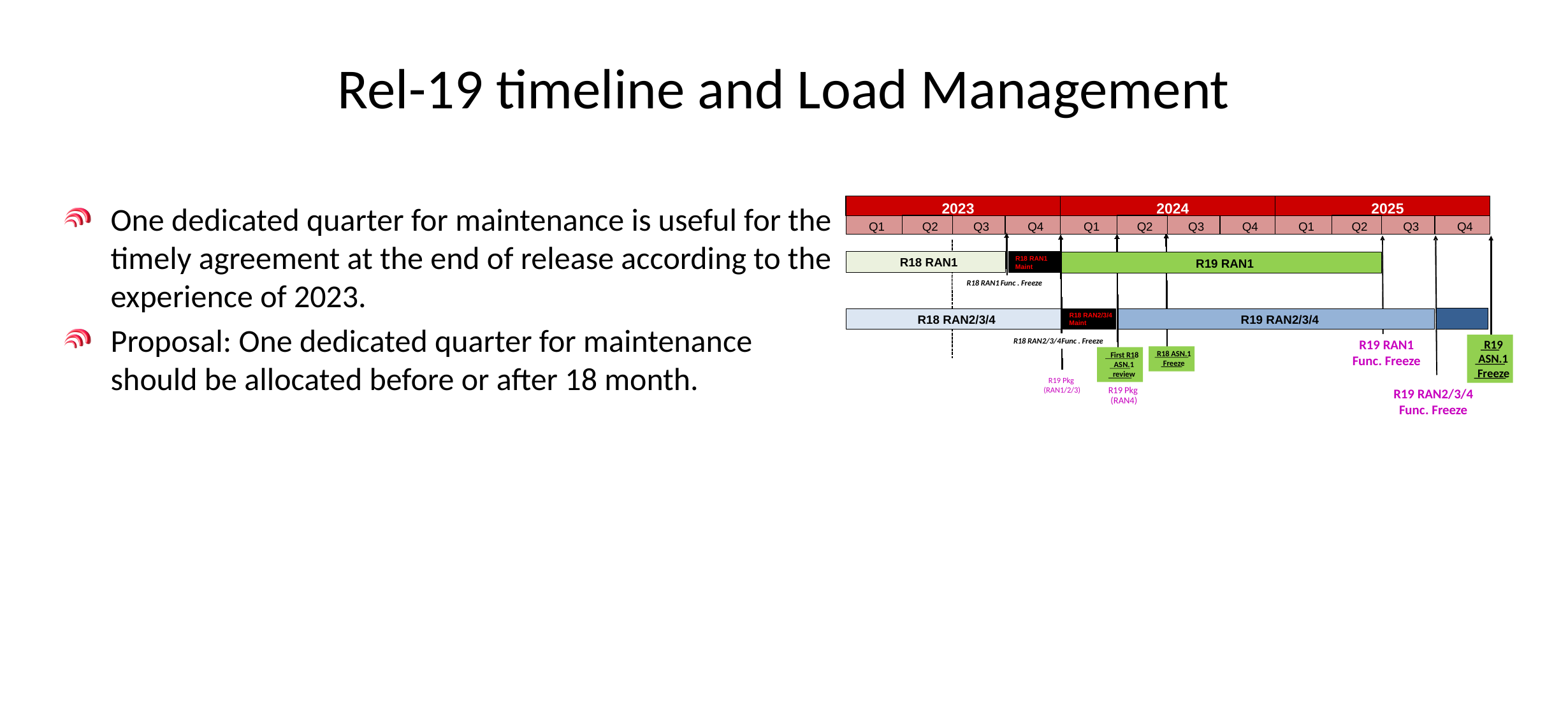

# Rel-19 timeline and Load Management

2024
2023
2025

Q2
Q2
Q2
Q1
Q3
Q4
Q1
Q3
Q4
Q1
Q3
Q4

R18 RAN1
R18 RAN1
R19 RAN1
Maint

R18 RAN1
Func
. Freeze

R18 RAN2/3/4
R18 RAN2/3/4
R19 RAN2/3/4
Maint

R18 RAN2/3/4
Func
. Freeze
R19 RAN1
R19

R18 ASN.1
First R18

ASN.1
Func
. Freeze

Freeze

ASN.1

Freeze

review
R19 Pkg

R19 Pkg
(RAN1/2/3)
R19 RAN2/3/4
(RAN4)
Func
. Freeze
One dedicated quarter for maintenance is useful for the timely agreement at the end of release according to the experience of 2023.
Proposal: One dedicated quarter for maintenance should be allocated before or after 18 month.